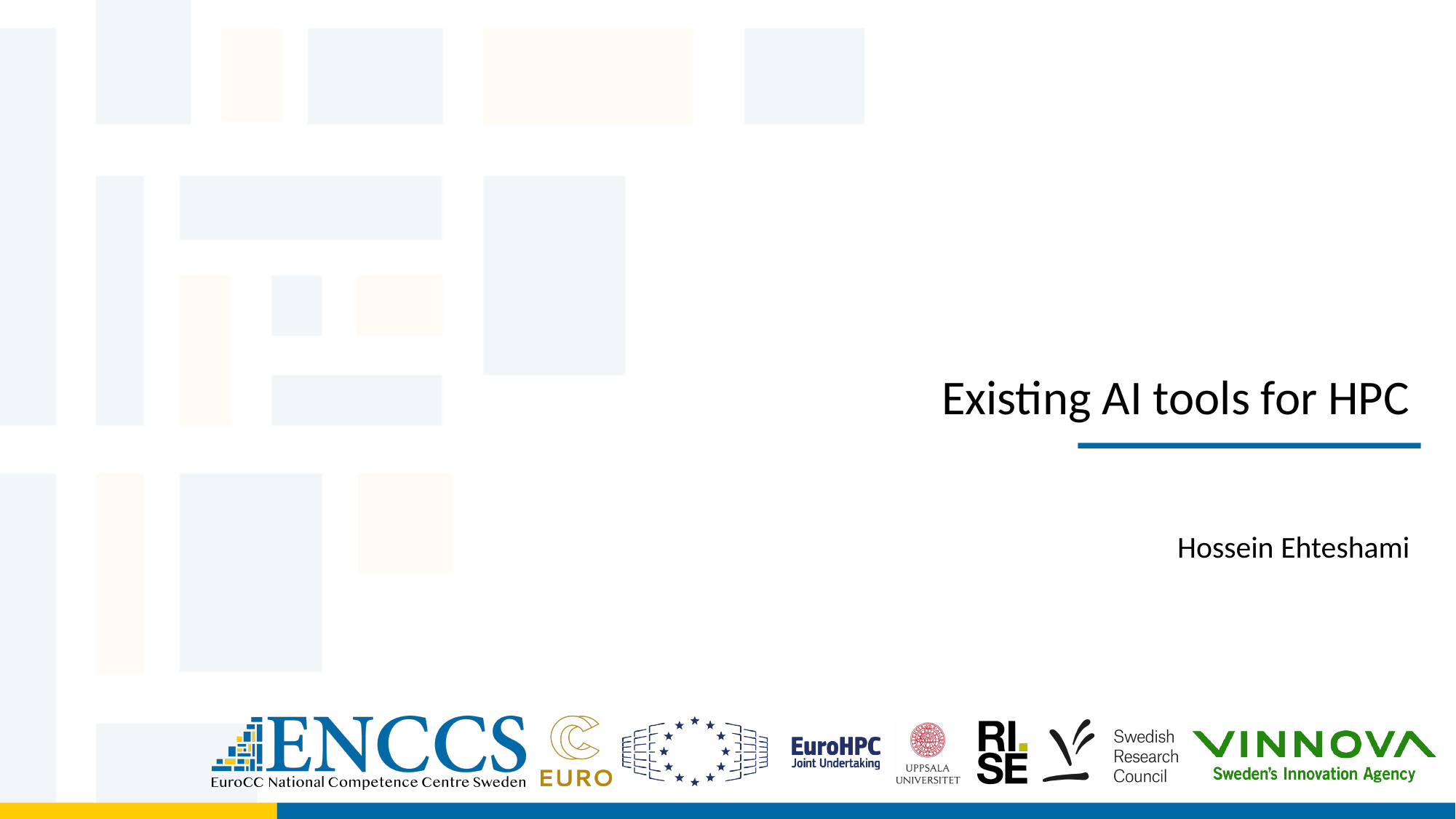

# Existing AI tools for HPC

Hossein Ehteshami